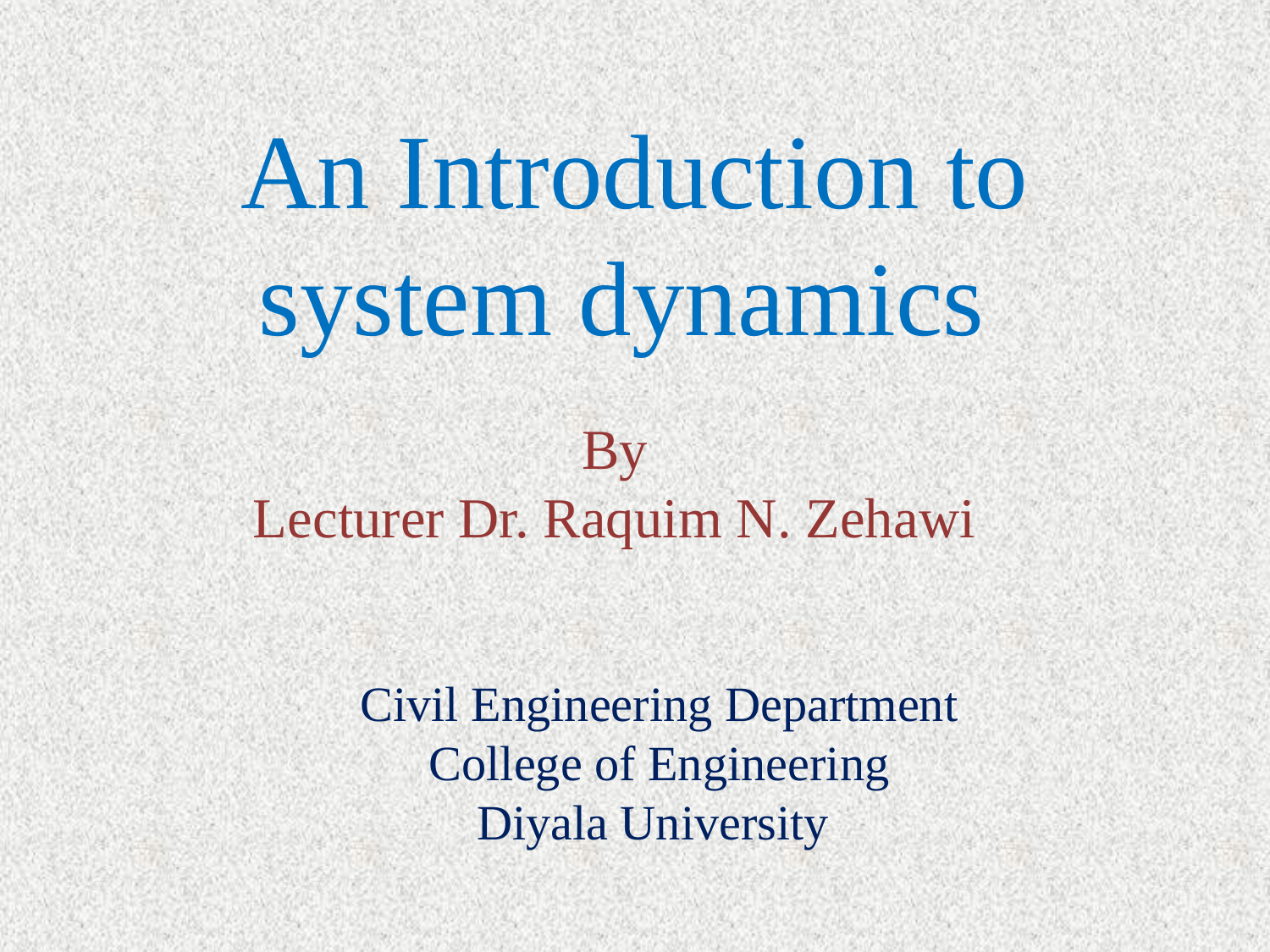

An Introduction to system dynamics
# By Lecturer Dr. Raquim N. Zehawi
Civil Engineering Department
College of Engineering
Diyala University